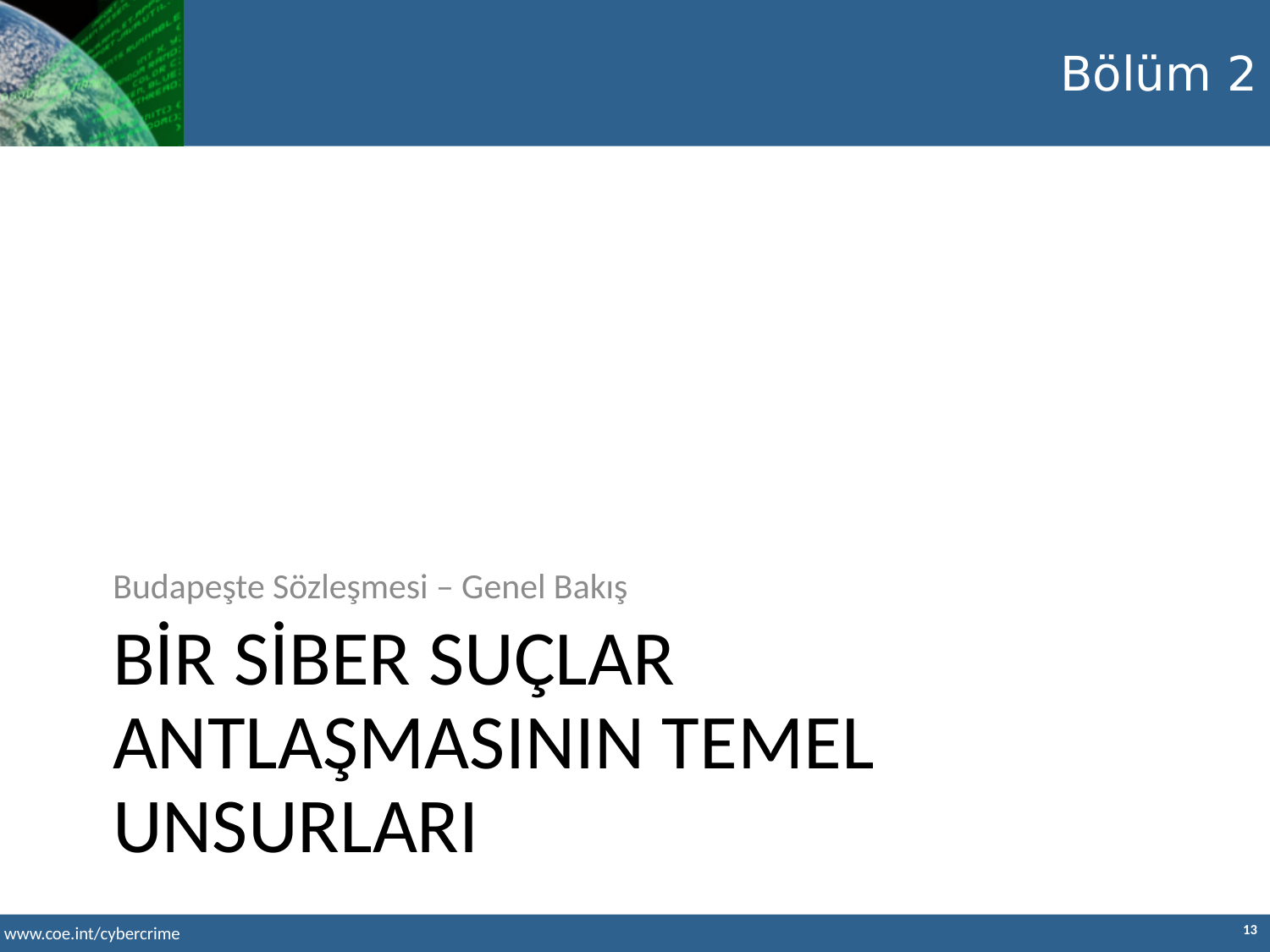

Bölüm 2

Budapeşte Sözleşmesi – Genel Bakış
BİR SİBER SUÇLAR ANTLAŞMASININ TEMEL UNSURLARI
13